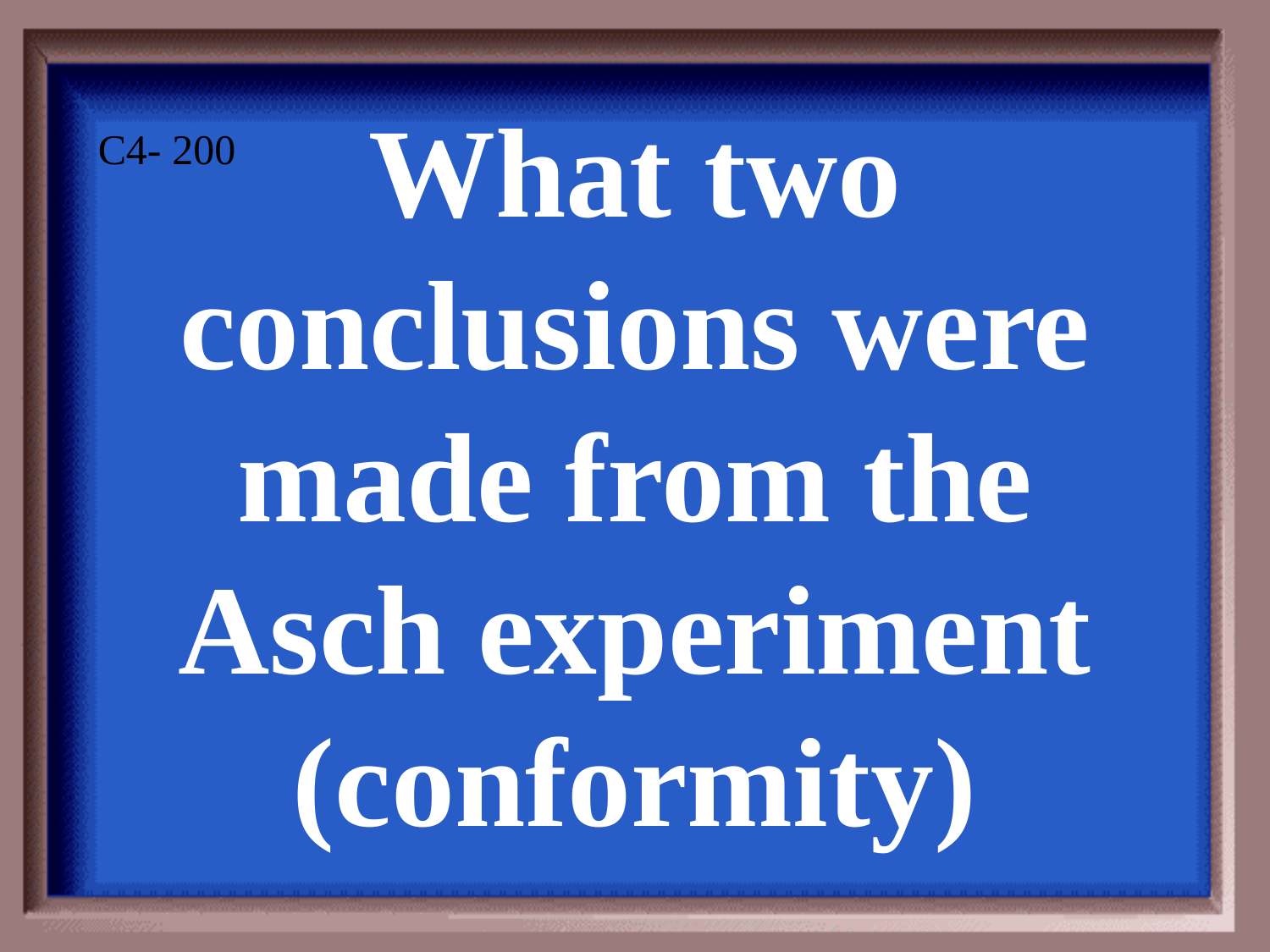

What two conclusions were made from the Asch experiment (conformity)
C4- 200